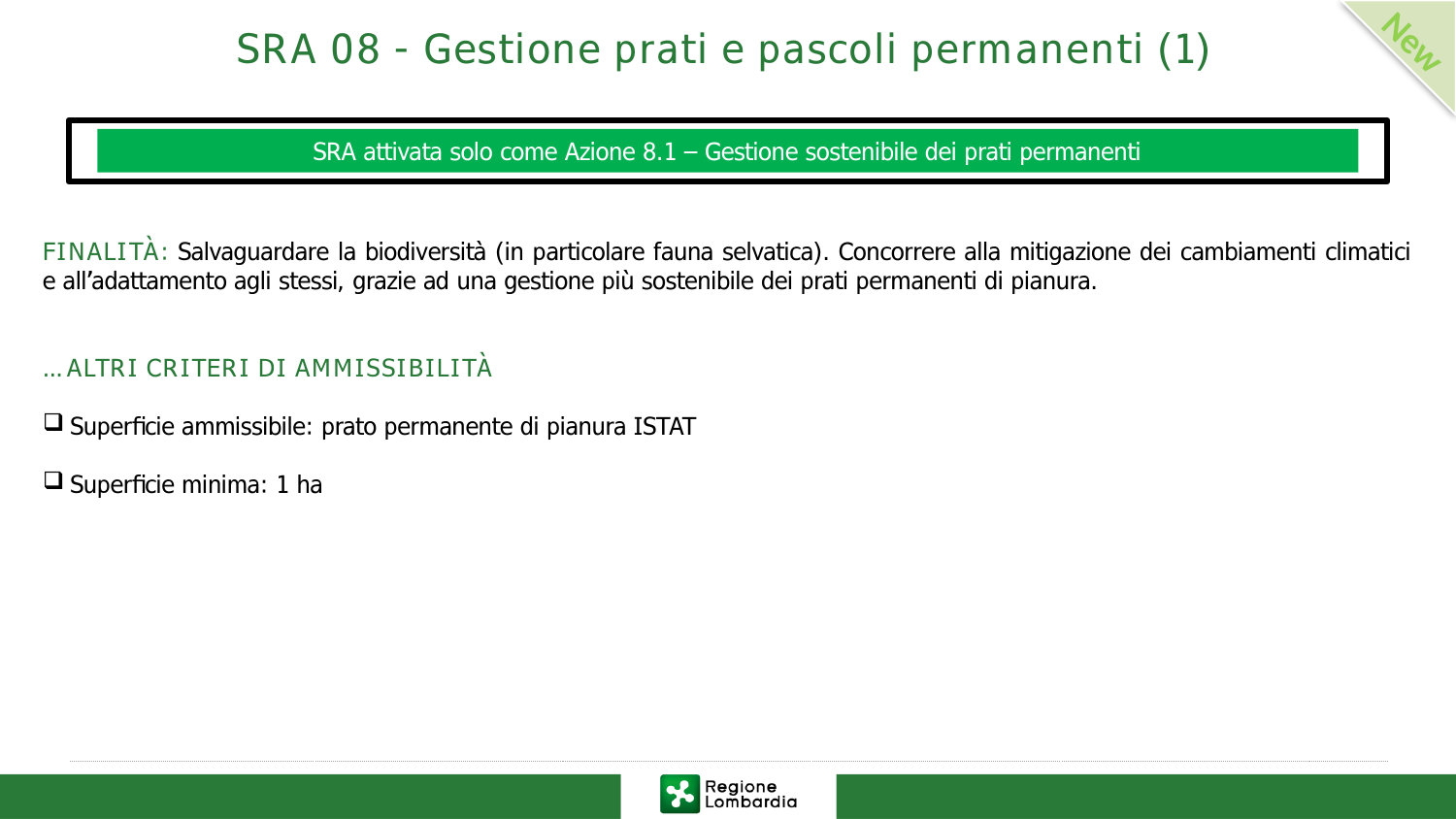

New
# SRA 08 - Gestione prati e pascoli permanenti (1)

SRA attivata solo come Azione 8.1 – Gestione sostenibile dei prati permanenti
FINALITÀ: Salvaguardare la biodiversità (in particolare fauna selvatica). Concorrere alla mitigazione dei cambiamenti climatici e all’adattamento agli stessi, grazie ad una gestione più sostenibile dei prati permanenti di pianura.

…ALTRI CRITERI DI AMMISSIBILITÀ

Superficie ammissibile: prato permanente di pianura ISTAT

Superficie minima: 1 ha